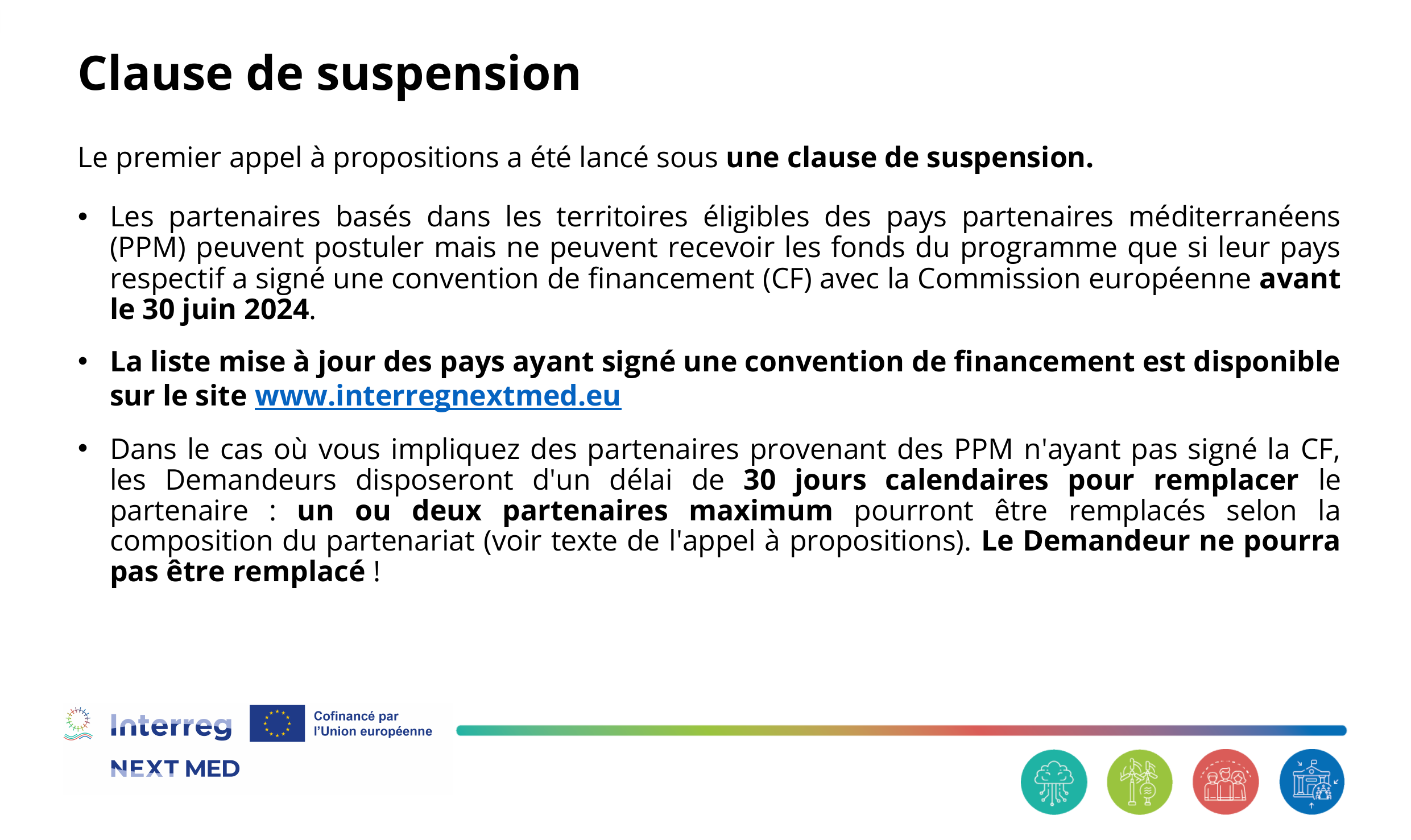

# Clause de suspension
Le premier appel à propositions a été lancé sous une clause de suspension.
Les partenaires basés dans les territoires éligibles des pays partenaires méditerranéens (PPM) peuvent postuler mais ne peuvent recevoir les fonds du programme que si leur pays respectif a signé une convention de financement (CF) avec la Commission européenne avant le 30 juin 2024.
La liste mise à jour des pays ayant signé une convention de financement est disponible sur le site www.interregnextmed.eu
Dans le cas où vous impliquez des partenaires provenant des PPM n'ayant pas signé la CF, les Demandeurs disposeront d'un délai de 30 jours calendaires pour remplacer le partenaire : un ou deux partenaires maximum pourront être remplacés selon la composition du partenariat (voir texte de l'appel à propositions). Le Demandeur ne pourra pas être remplacé !